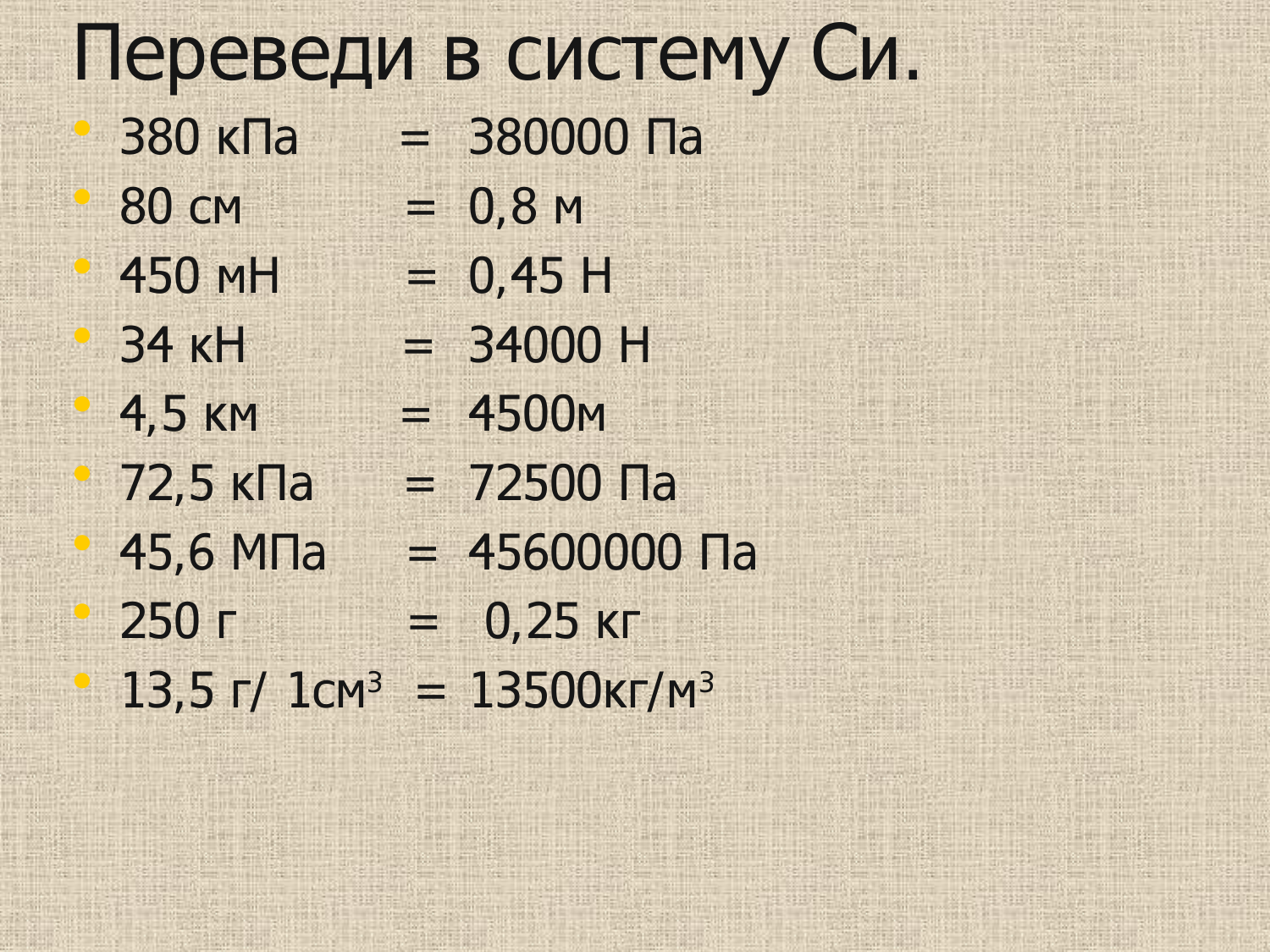

# Переведи в систему Си.
380 кПа       =
80 см           =
450 мН        =
34 кН          =
4,5 км         =
72,5 кПа      =
45,6 МПа     =
250 г           =
13,5 г/ 1см3  =

380000 Па
0,8 м
0,45 Н
34000 Н
4500м
72500 Па
45600000 Па
 0,25 кг
13500кг/м3